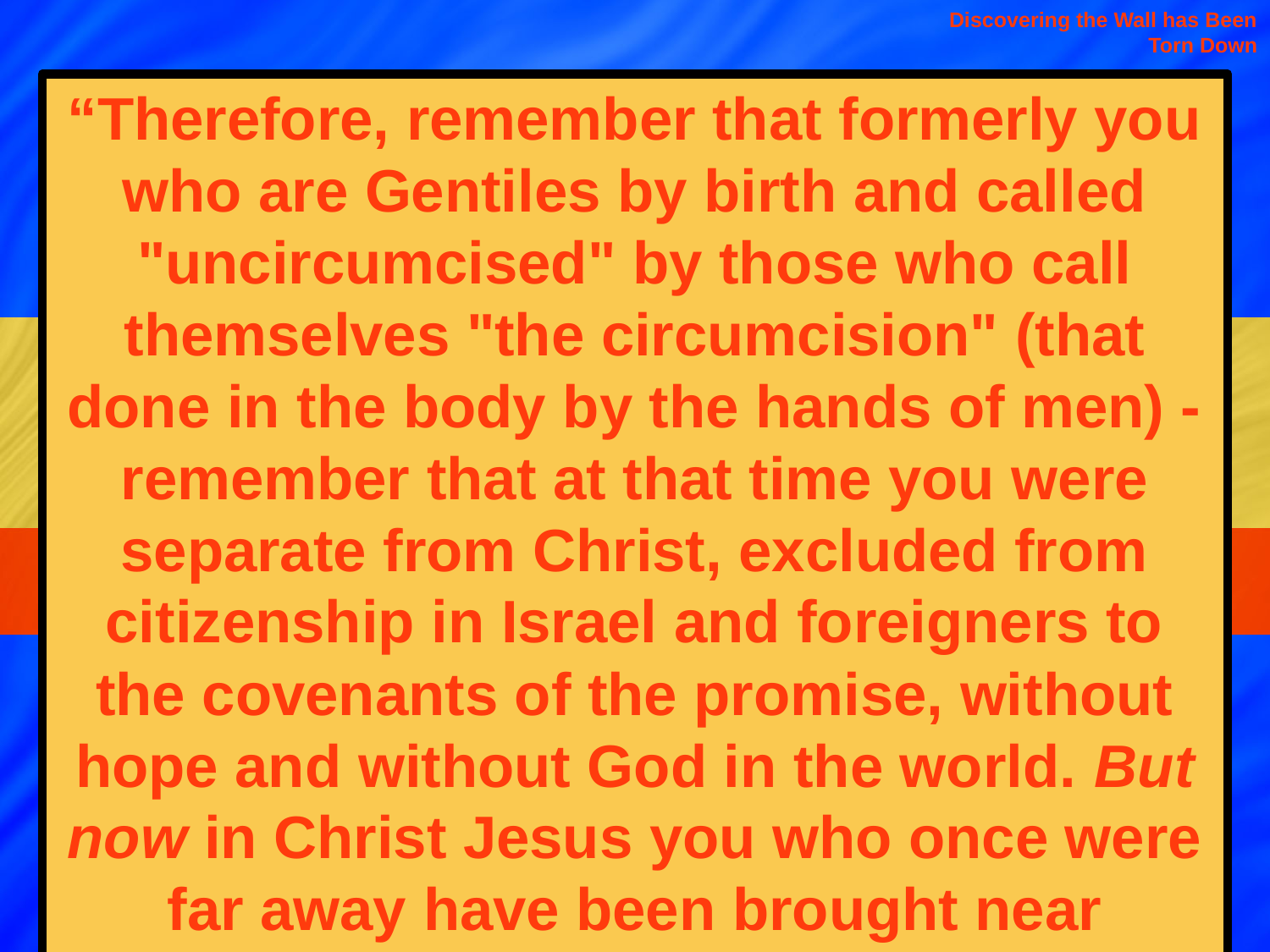

Discovering the Wall has Been Torn Down
“Therefore, remember that formerly you who are Gentiles by birth and called "uncircumcised" by those who call themselves "the circumcision" (that done in the body by the hands of men) - remember that at that time you were separate from Christ, excluded from citizenship in Israel and foreigners to the covenants of the promise, without hope and without God in the world. But now in Christ Jesus you who once were far away have been brought near through the blood of Christ.” Ephesians 2: 11-13